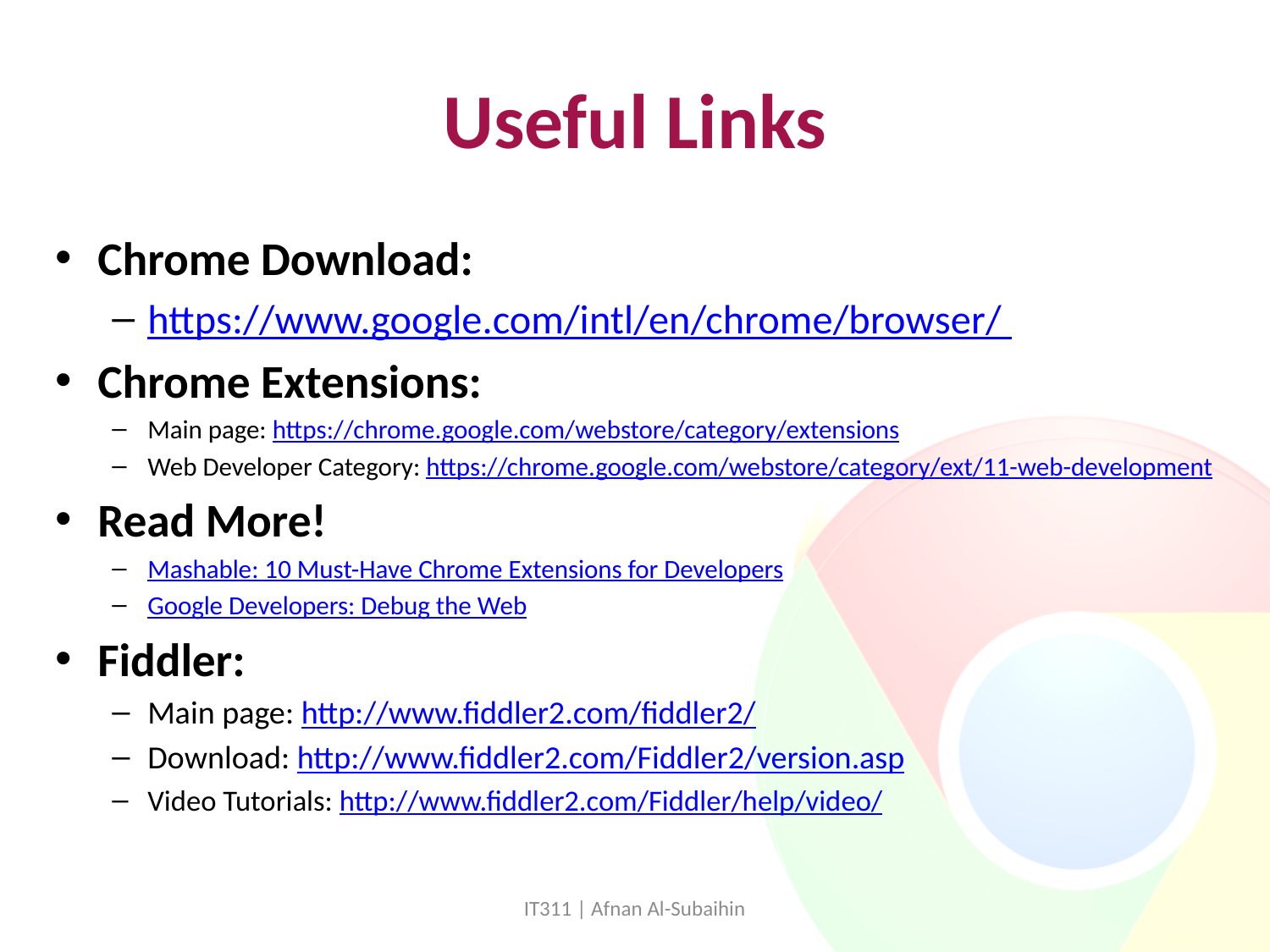

# Useful Links
Chrome Download:
https://www.google.com/intl/en/chrome/browser/
Chrome Extensions:
Main page: https://chrome.google.com/webstore/category/extensions
Web Developer Category: https://chrome.google.com/webstore/category/ext/11-web-development
Read More!
Mashable: 10 Must-Have Chrome Extensions for Developers
Google Developers: Debug the Web
Fiddler:
Main page: http://www.fiddler2.com/fiddler2/
Download: http://www.fiddler2.com/Fiddler2/version.asp
Video Tutorials: http://www.fiddler2.com/Fiddler/help/video/
IT311 | Afnan Al-Subaihin